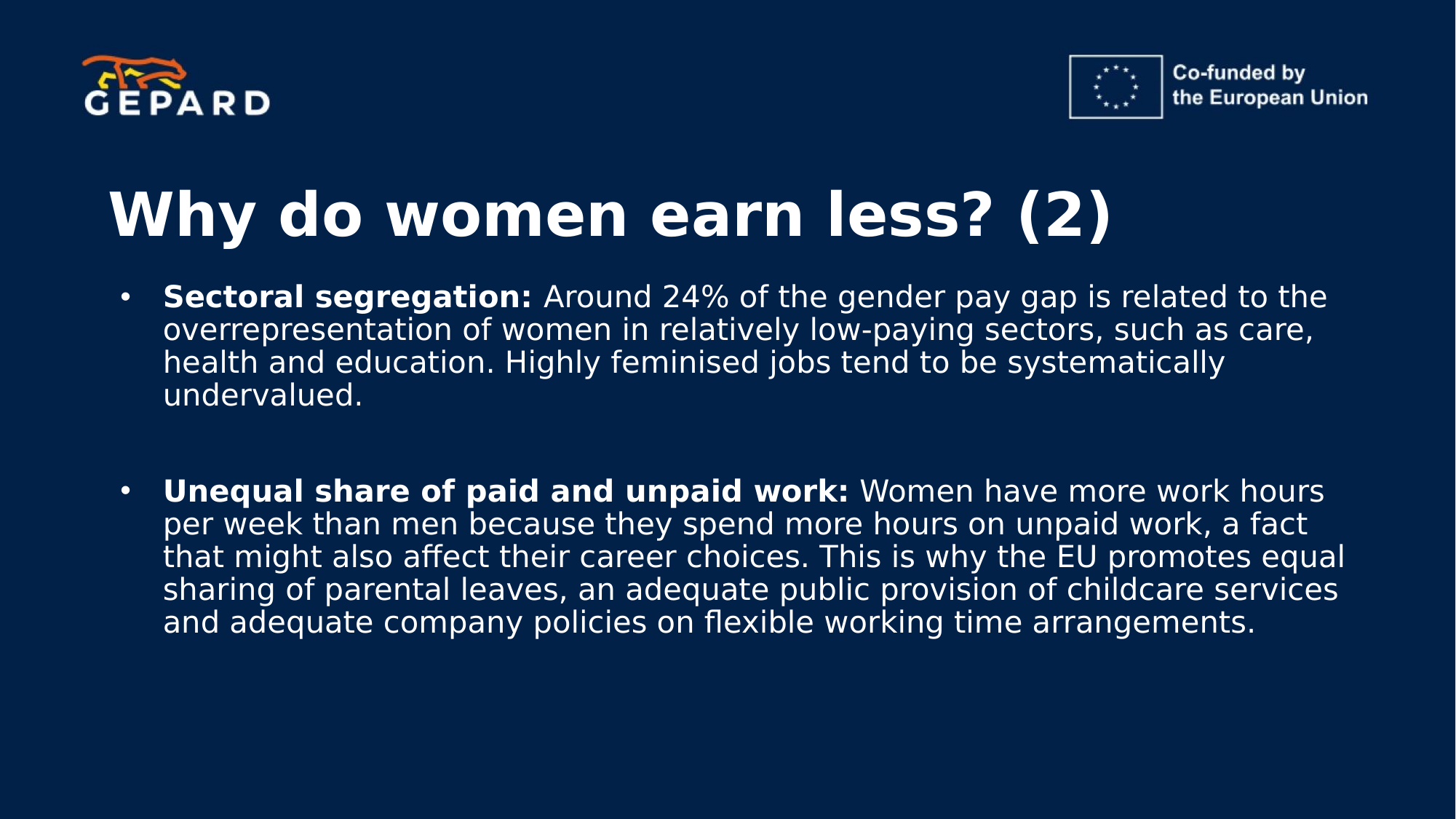

# Why do women earn less? (2)
Sectoral segregation: Around 24% of the gender pay gap is related to the overrepresentation of women in relatively low-paying sectors, such as care, health and education. Highly feminised jobs tend to be systematically undervalued.

Unequal share of paid and unpaid work: Women have more work hours per week than men because they spend more hours on unpaid work, a fact that might also affect their career choices. This is why the EU promotes equal sharing of parental leaves, an adequate public provision of childcare services and adequate company policies on flexible working time arrangements.